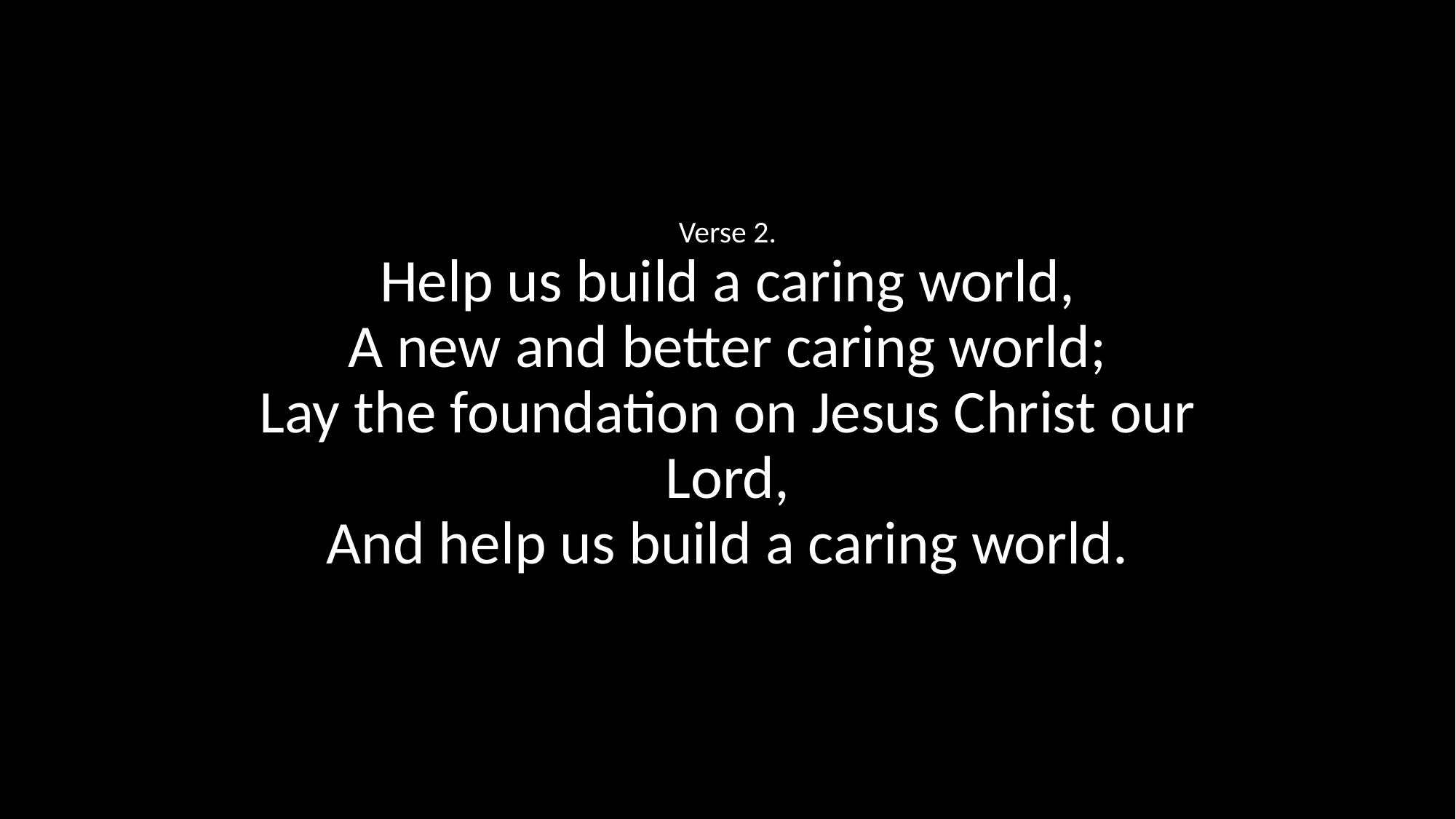

Verse 2.
Help us build a caring world,
A new and better caring world;
Lay the foundation on Jesus Christ our Lord,
And help us build a caring world.